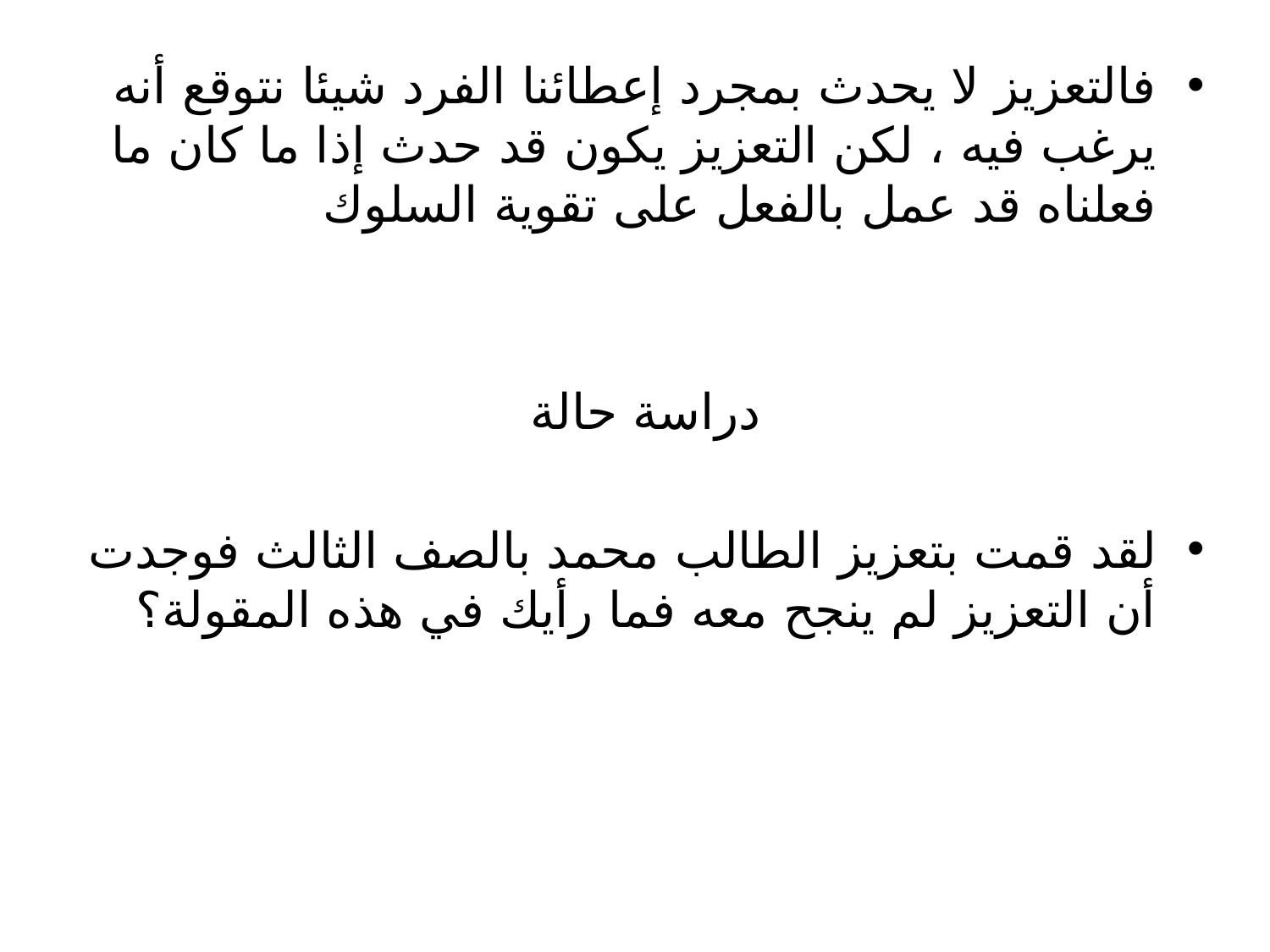

فالتعزيز لا يحدث بمجرد إعطائنا الفرد شيئا نتوقع أنه يرغب فيه ، لكن التعزيز يكون قد حدث إذا ما كان ما فعلناه قد عمل بالفعل على تقوية السلوك

دراسة حالة

لقد قمت بتعزيز الطالب محمد بالصف الثالث فوجدت أن التعزيز لم ينجح معه فما رأيك في هذه المقولة؟